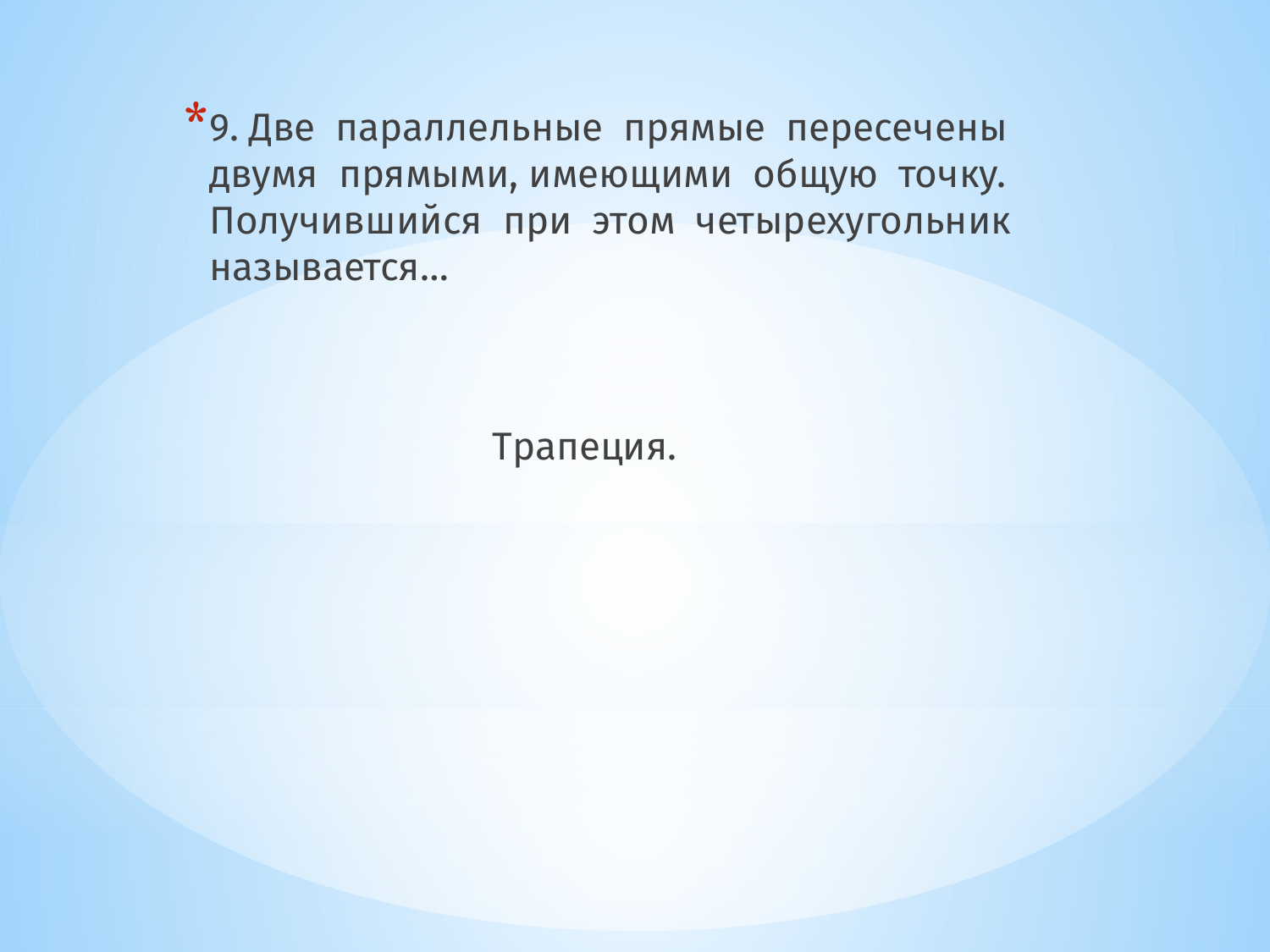

9. Две  параллельные  прямые  пересечены  двумя  прямыми, имеющими  общую  точку.  Получившийся  при  этом  четырехугольник  называется…

                               Трапеция.